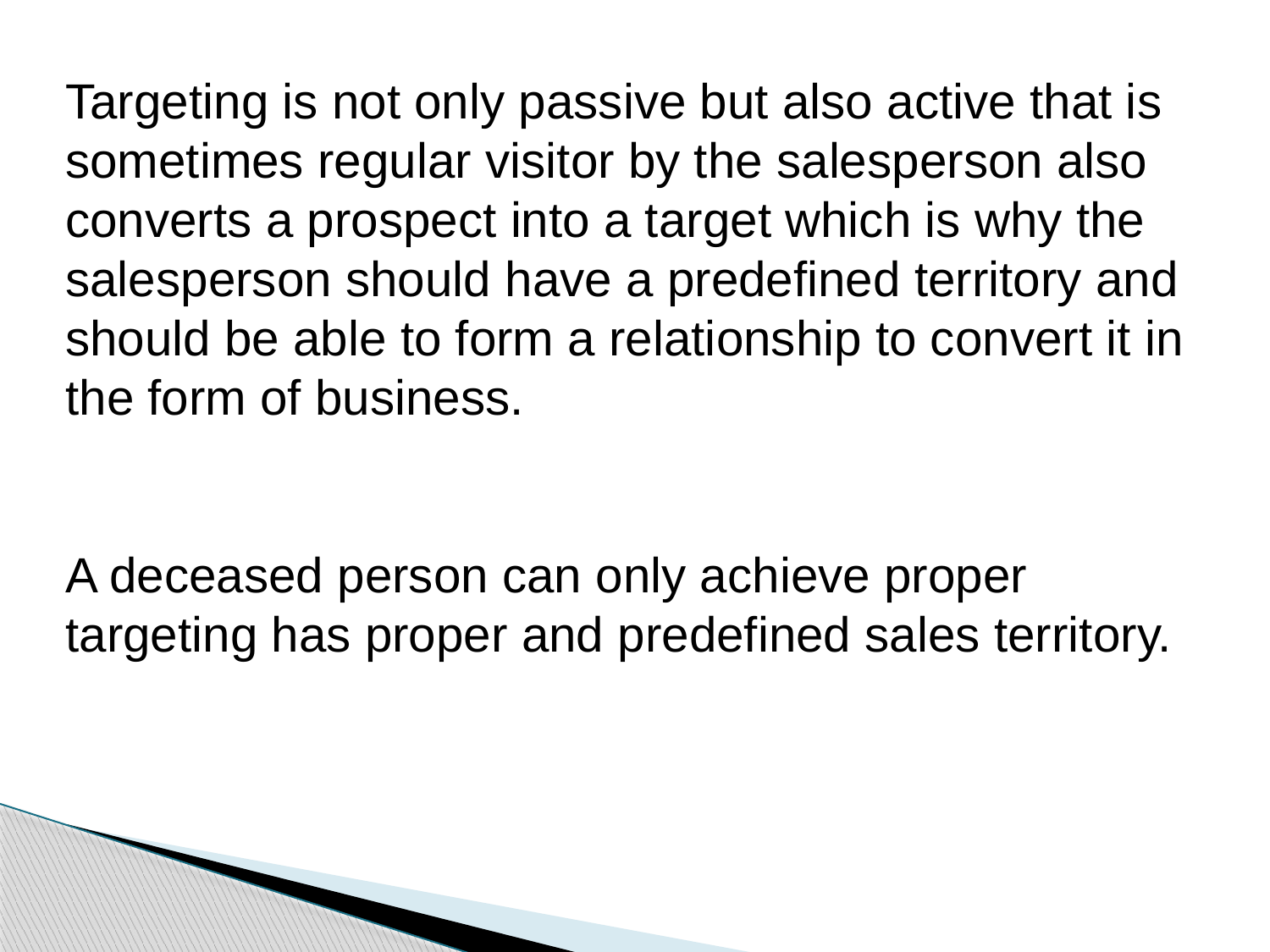

Targeting is not only passive but also active that is sometimes regular visitor by the salesperson also converts a prospect into a target which is why the salesperson should have a predefined territory and should be able to form a relationship to convert it in the form of business.

A deceased person can only achieve proper targeting has proper and predefined sales territory.